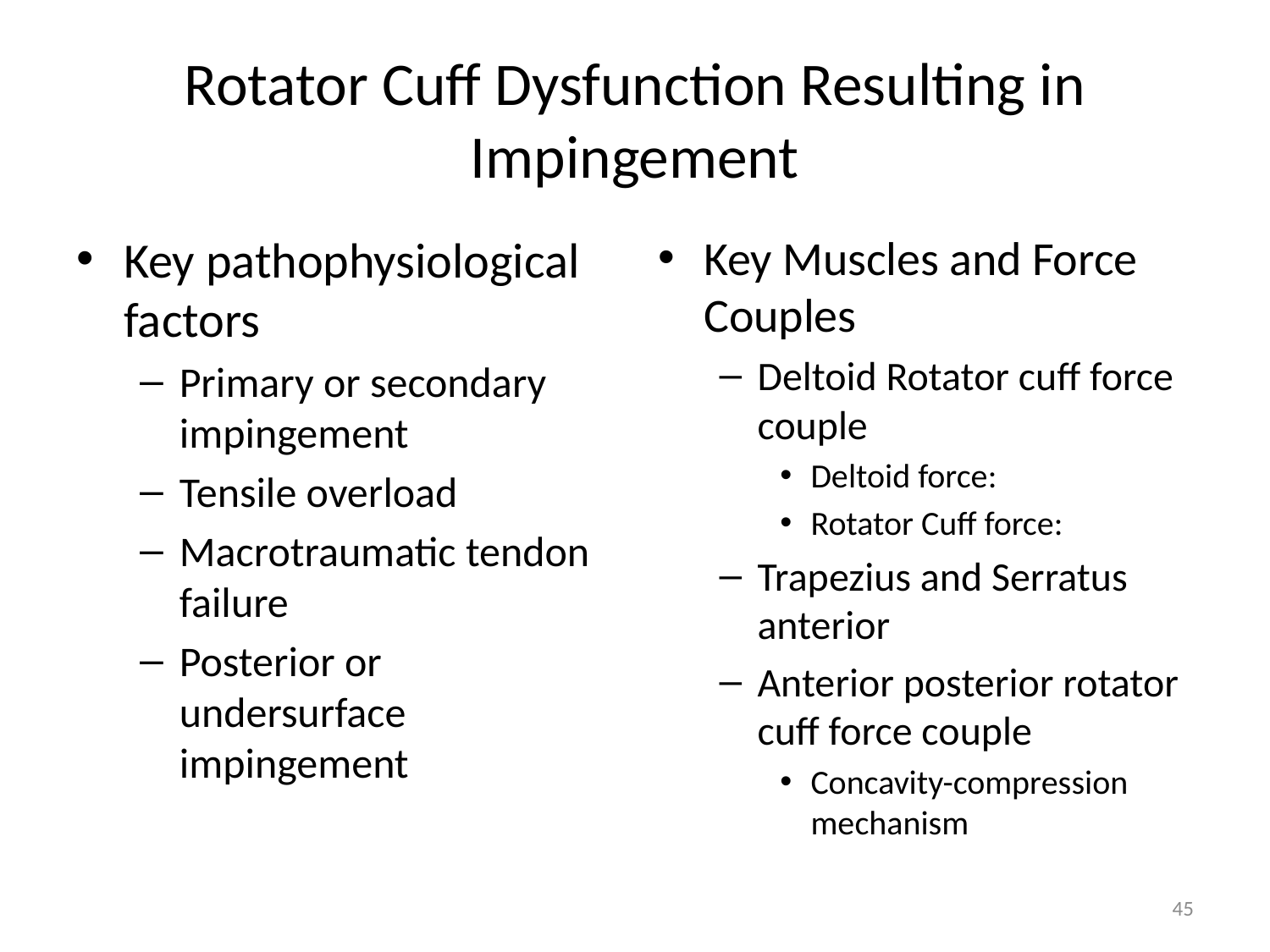

# Rotator Cuff Dysfunction Resulting in Impingement
Key pathophysiological factors
Primary or secondary impingement
Tensile overload
Macrotraumatic tendon failure
Posterior or undersurface impingement
Key Muscles and Force Couples
Deltoid Rotator cuff force couple
Deltoid force:
Rotator Cuff force:
Trapezius and Serratus anterior
Anterior posterior rotator cuff force couple
Concavity-compression mechanism
45